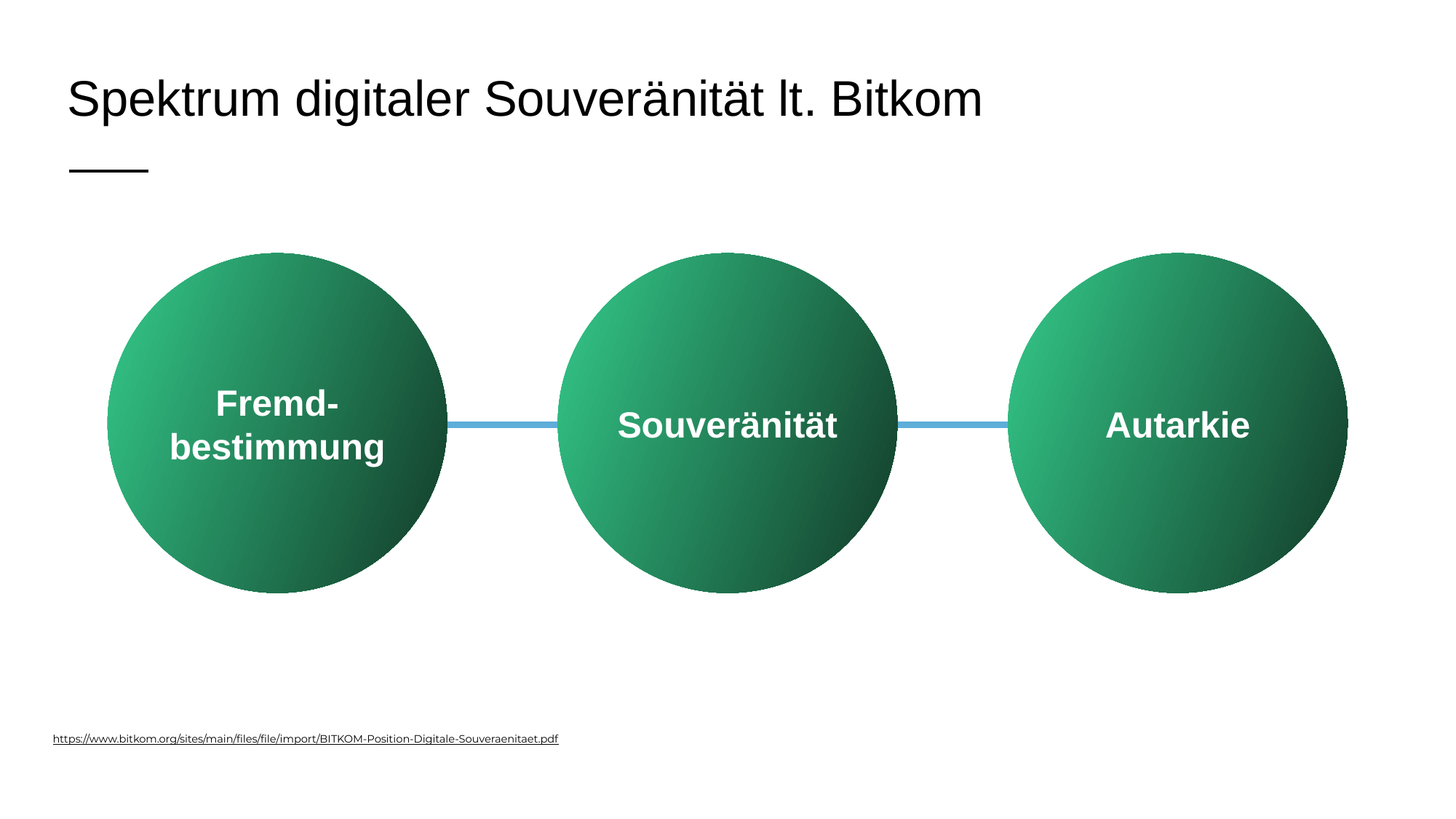

# Spektrum digitaler Souveränität lt. Bitkom
Fremd-
bestimmung
Souveränität
Autarkie
https://www.bitkom.org/sites/main/files/file/import/BITKOM-Position-Digitale-Souveraenitaet.pdf